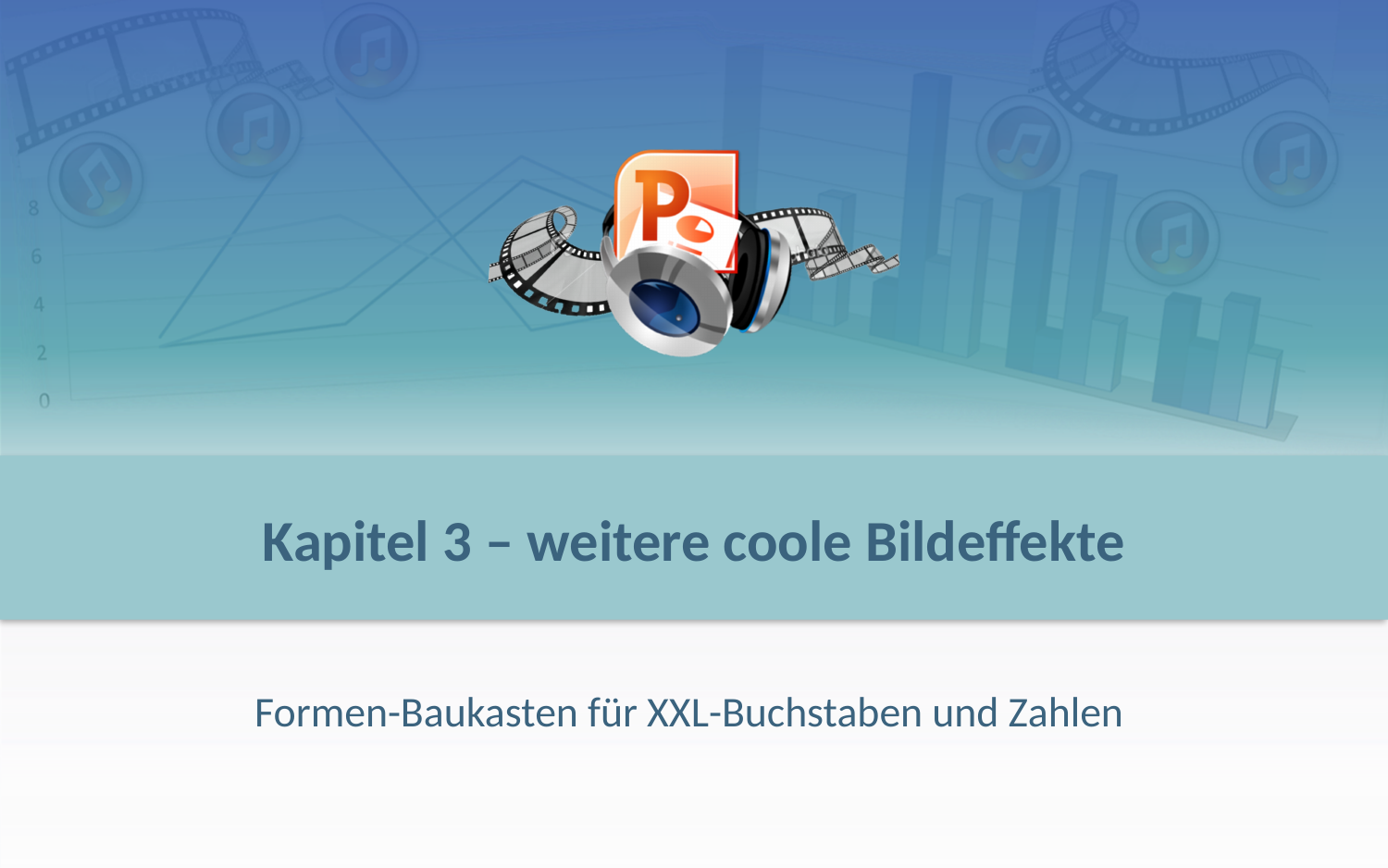

# Kapitel 3 – weitere coole Bildeffekte
Formen-Baukasten für XXL-Buchstaben und Zahlen